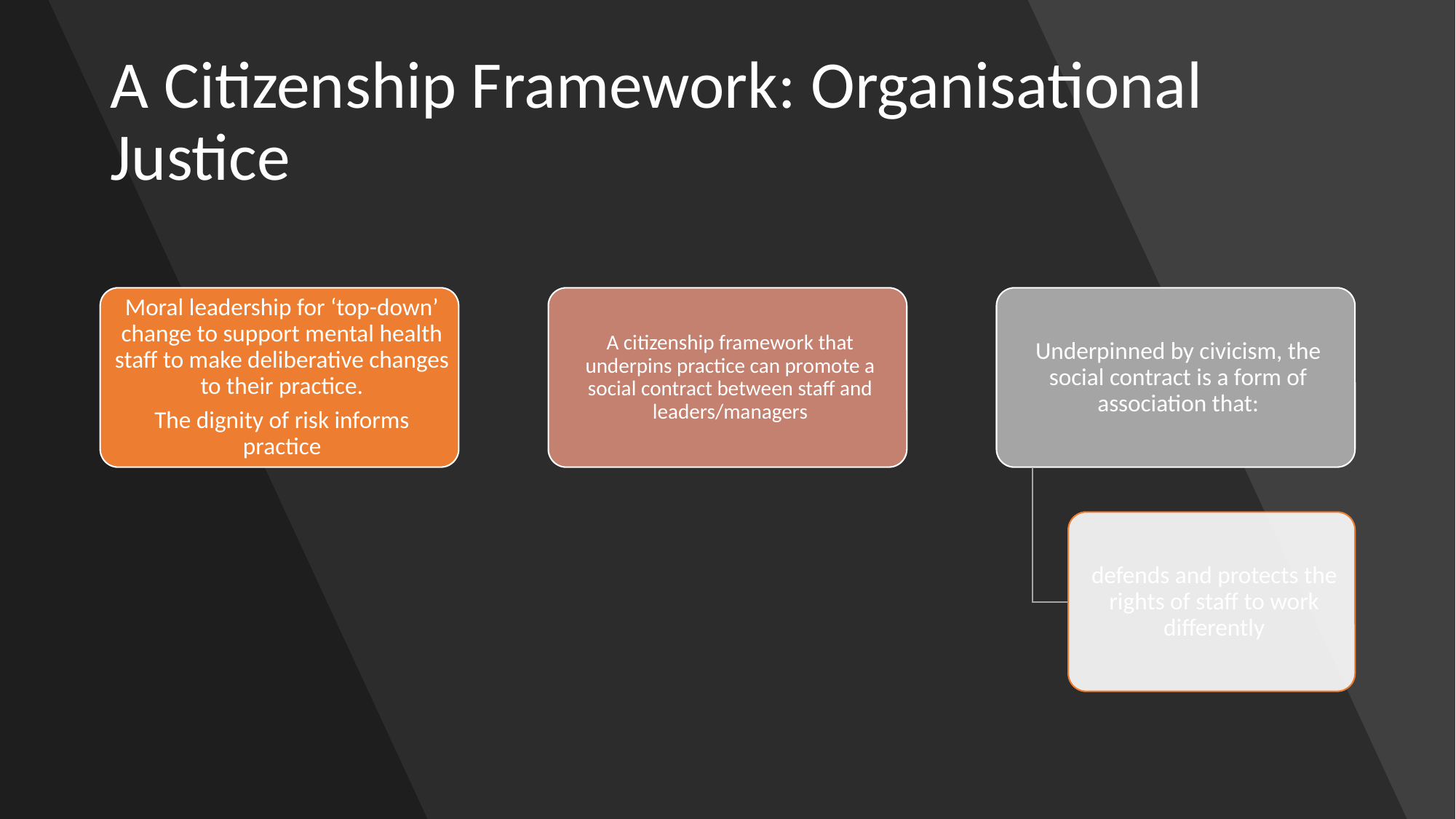

# A Citizenship Framework: Organisational Justice
Moral leadership for ‘top-down’ change to support mental health staff to make deliberative changes to their practice.
The dignity of risk informs practice
A citizenship framework that underpins practice can promote a social contract between staff and leaders/managers
Underpinned by civicism, the social contract is a form of association that:
defends and protects the rights of staff to work differently